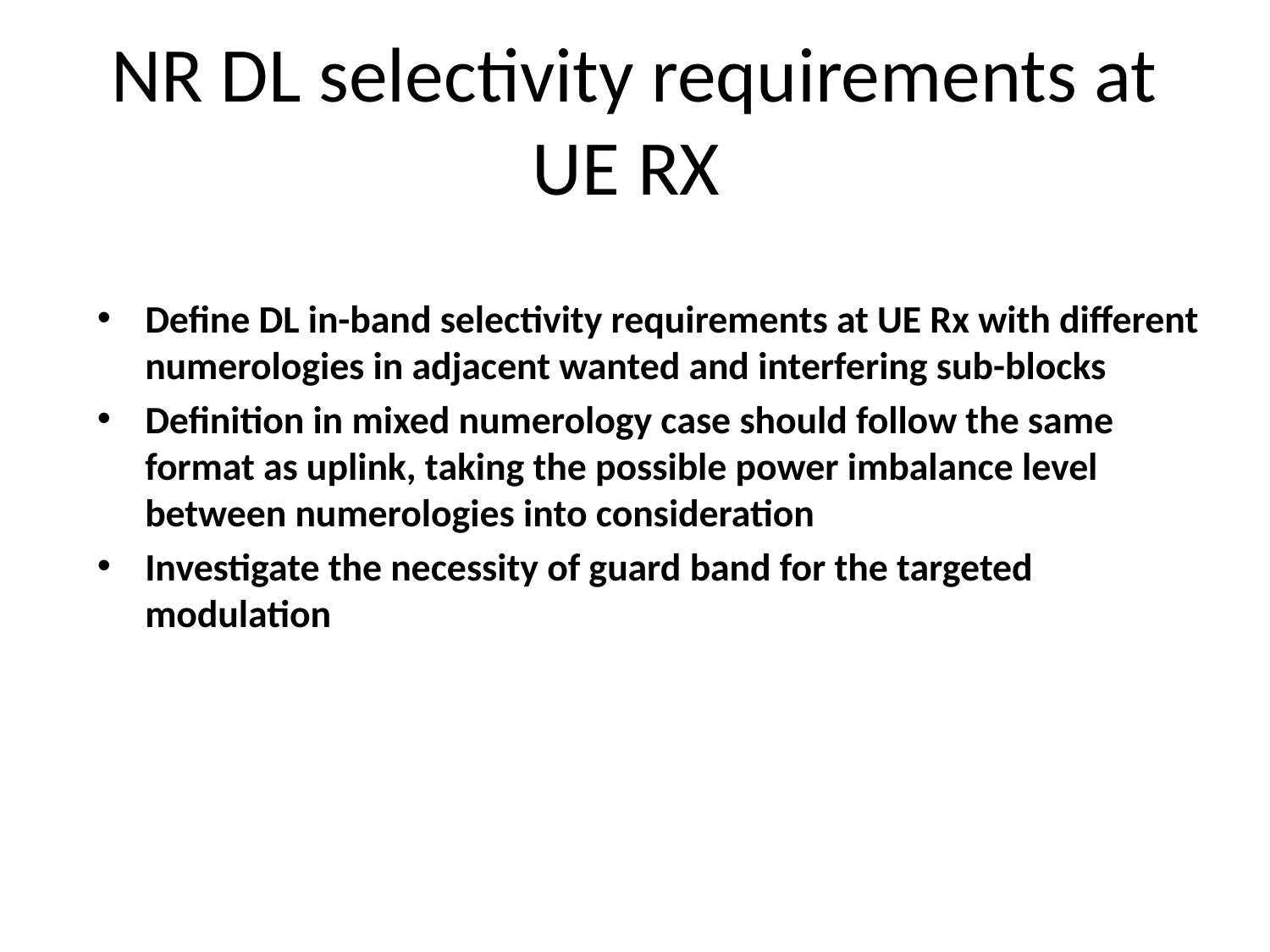

# NR DL selectivity requirements at UE RX

Define DL in-band selectivity requirements at UE Rx with different numerologies in adjacent wanted and interfering sub-blocks
Definition in mixed numerology case should follow the same format as uplink, taking the possible power imbalance level between numerologies into consideration
Investigate the necessity of guard band for the targeted modulation